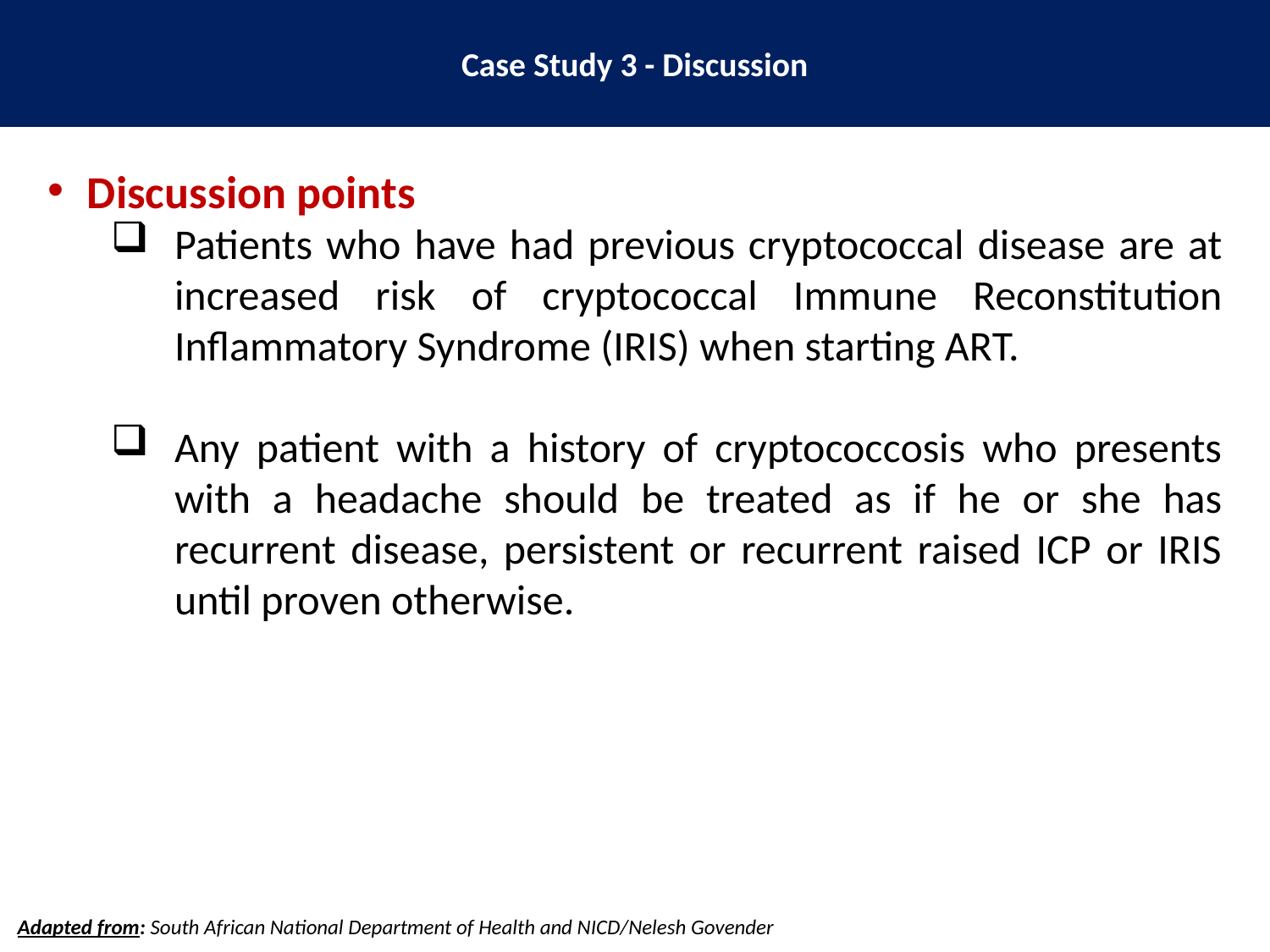

Case Study 3 - Discussion
Discussion points
Patients who have had previous cryptococcal disease are at increased risk of cryptococcal Immune Reconstitution Inflammatory Syndrome (IRIS) when starting ART.

Any patient with a history of cryptococcosis who presents with a headache should be treated as if he or she has recurrent disease, persistent or recurrent raised ICP or IRIS until proven otherwise.
Adapted from: South African National Department of Health and NICD/Nelesh Govender